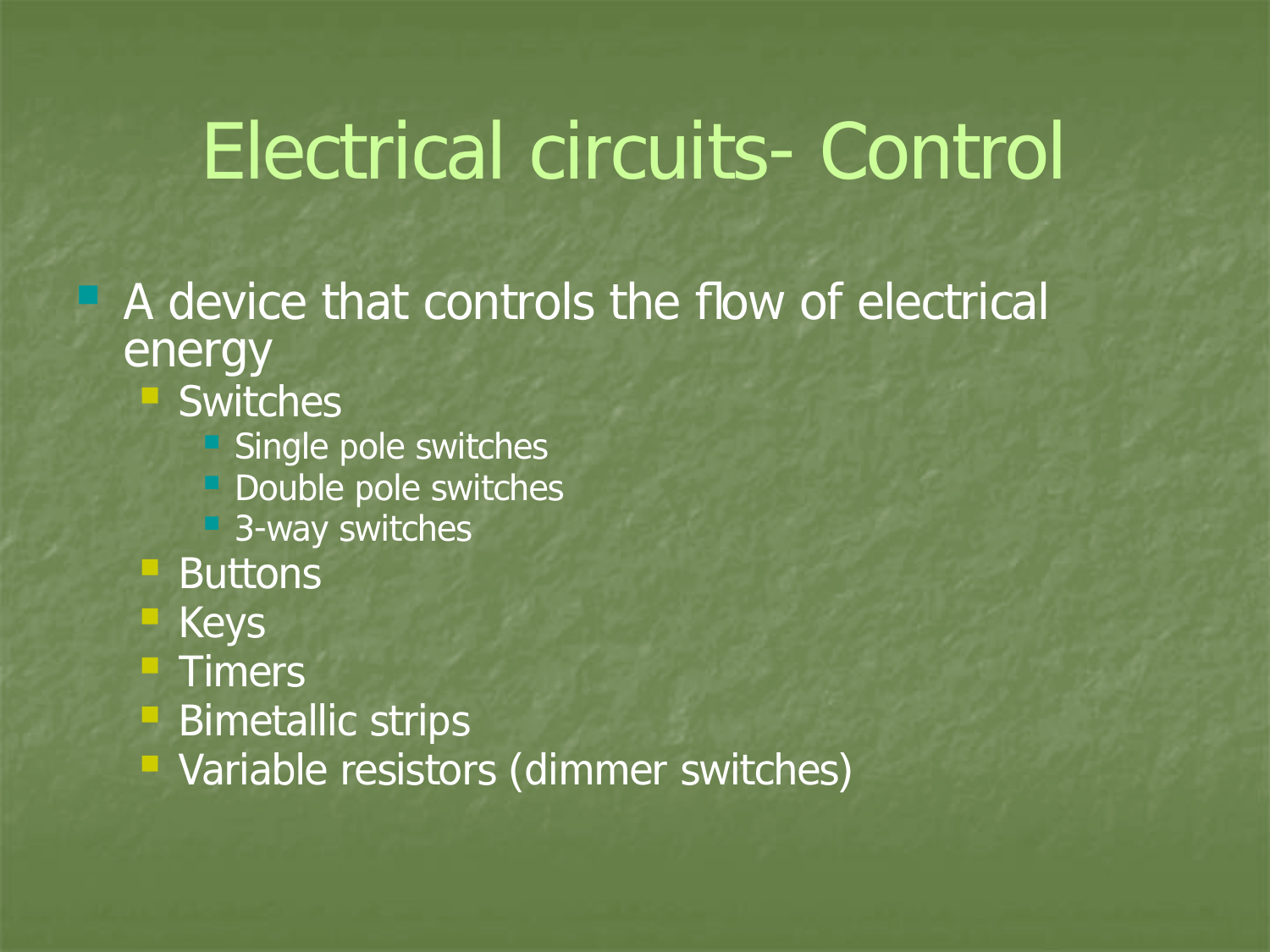

# Electrical circuits- Control
A device that controls the flow of electrical energy
Switches
Single pole switches
Double pole switches
3-way switches
Buttons
Keys
Timers
Bimetallic strips
Variable resistors (dimmer switches)